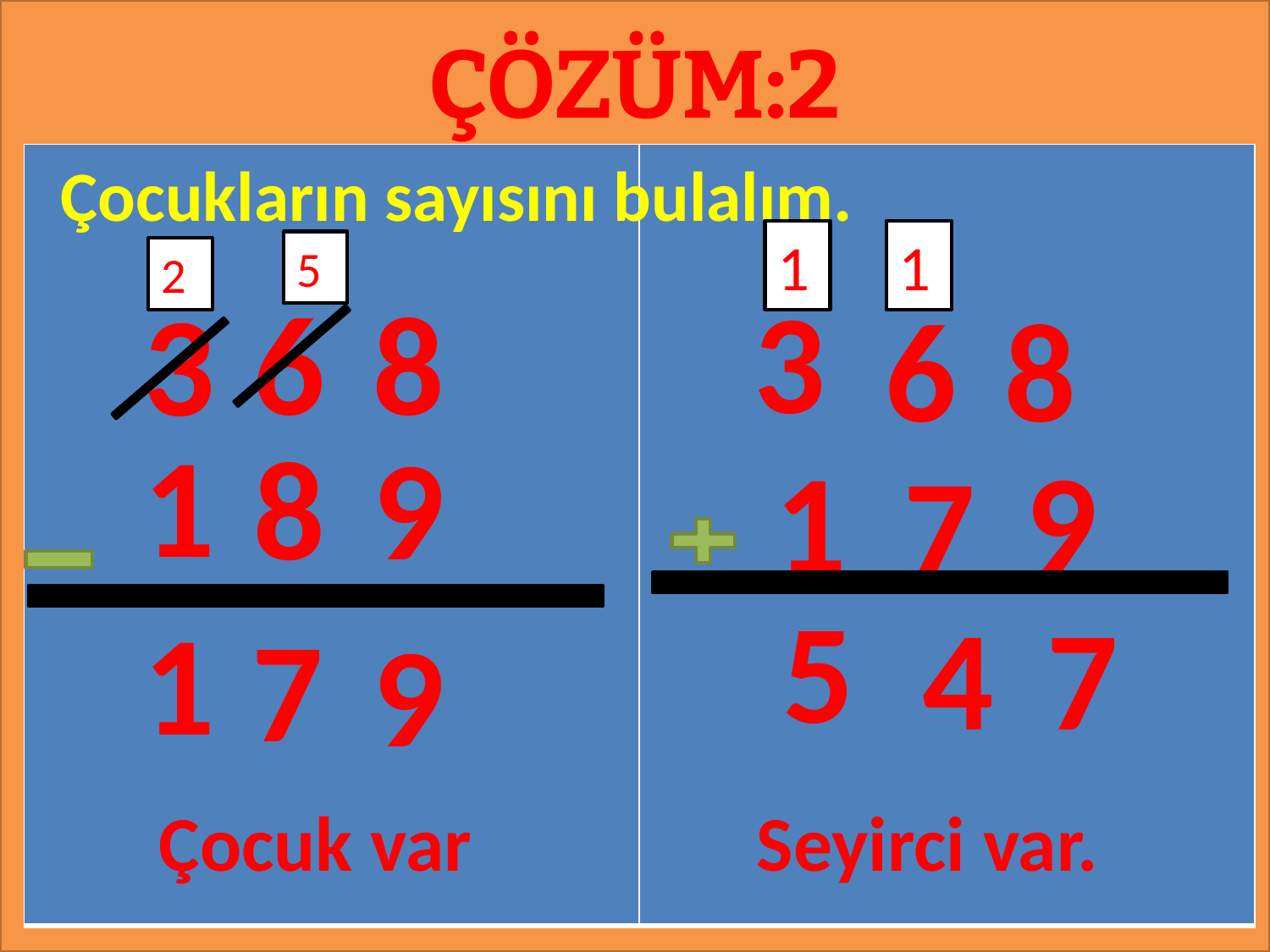

ÇÖZÜM:2
#
Çocukların sayısını bulalım.
|  |  |
| --- | --- |
1
1
5
2
3
6
8
3
6
8

1
8
9
9
1
7

5
7
4
1
7
9
Çocuk var
Seyirci var.